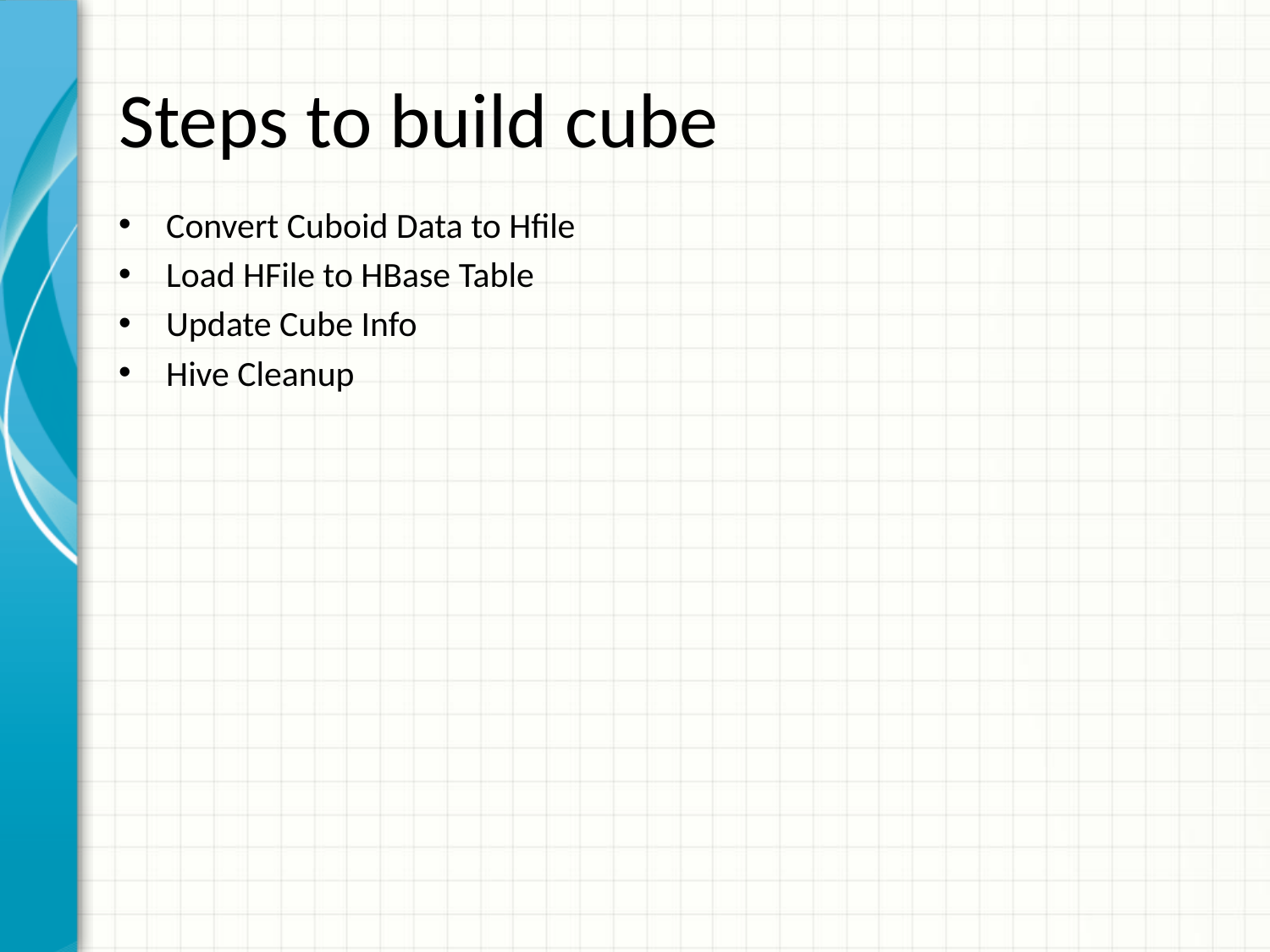

# Steps to build cube
Convert Cuboid Data to Hfile
Load HFile to HBase Table
Update Cube Info
Hive Cleanup